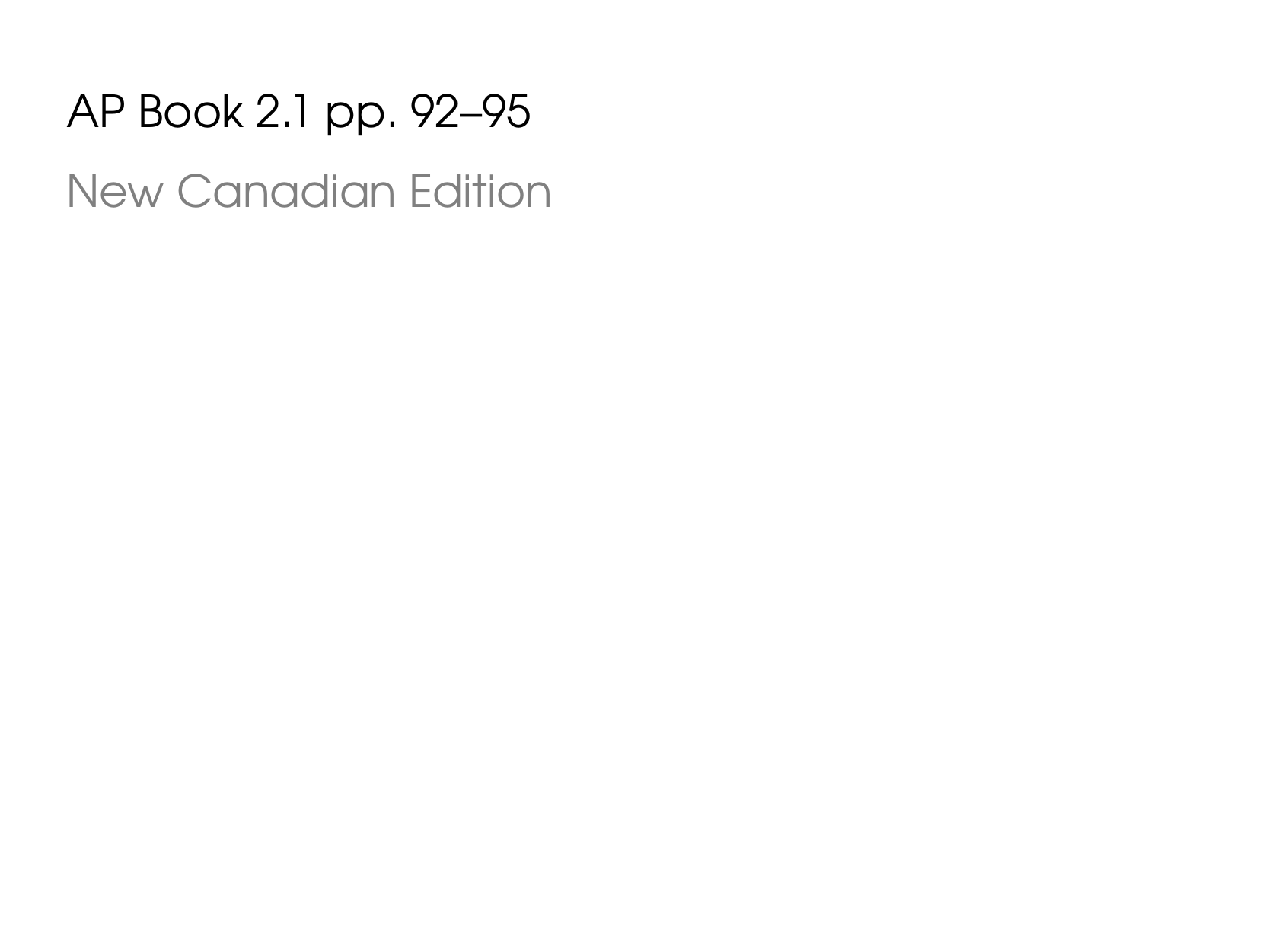

AP Book 2.1 pp. 92–95
New Canadian Edition